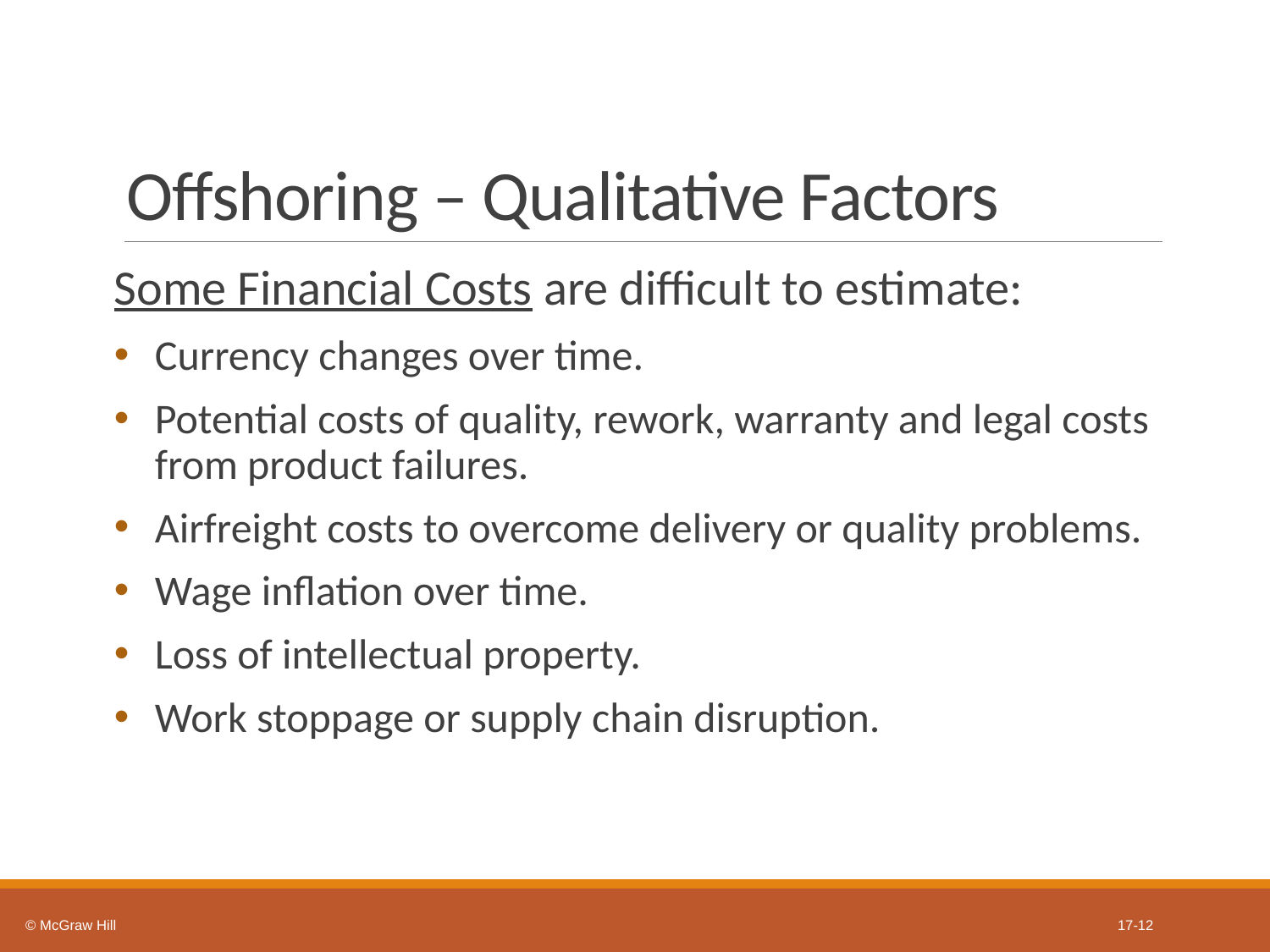

# Offshoring – Qualitative Factors
Some Financial Costs are difficult to estimate:
Currency changes over time.
Potential costs of quality, rework, warranty and legal costs from product failures.
Airfreight costs to overcome delivery or quality problems.
Wage inflation over time.
Loss of intellectual property.
Work stoppage or supply chain disruption.